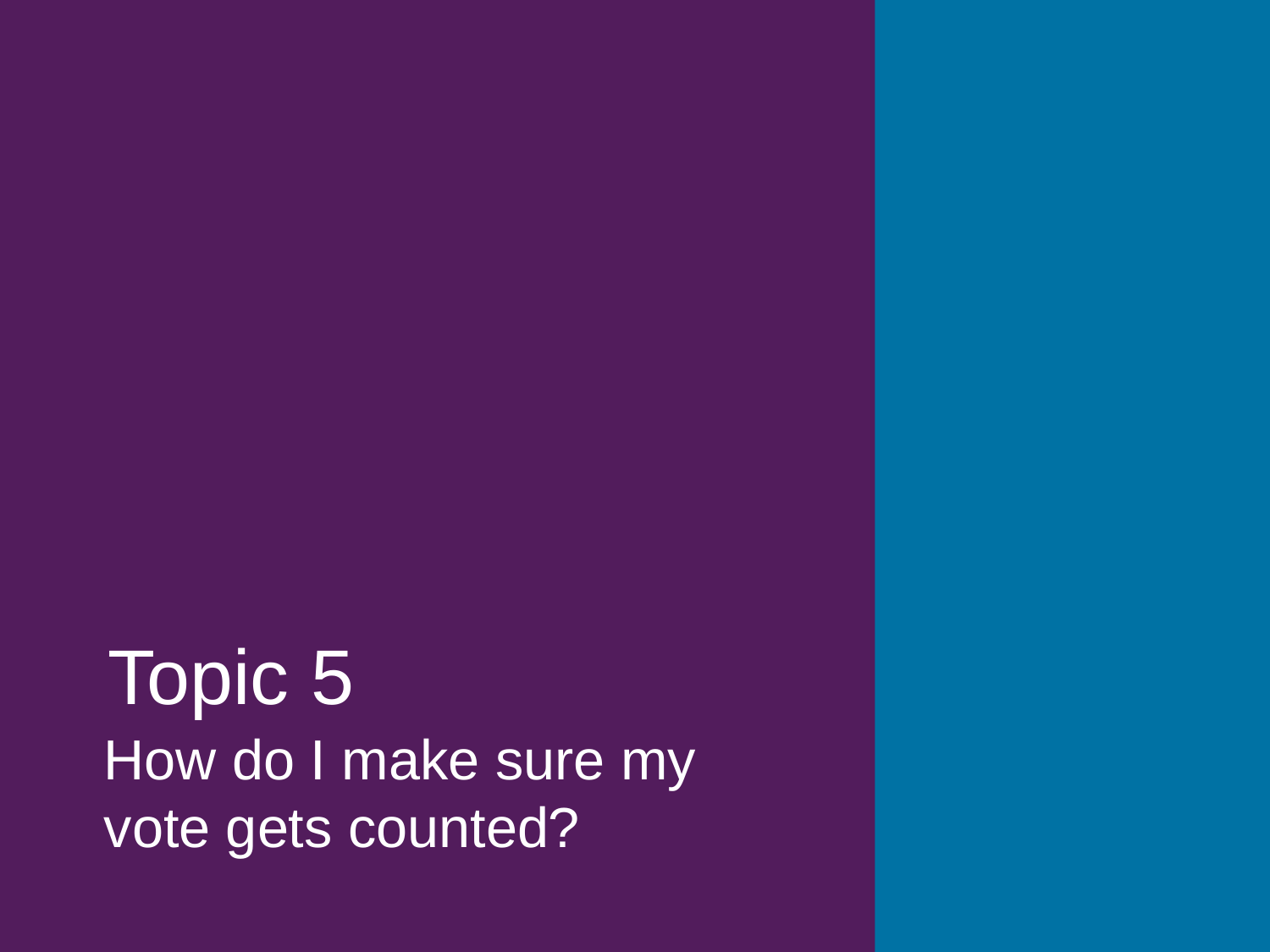

Topic 5
How do I make sure my
vote gets counted?